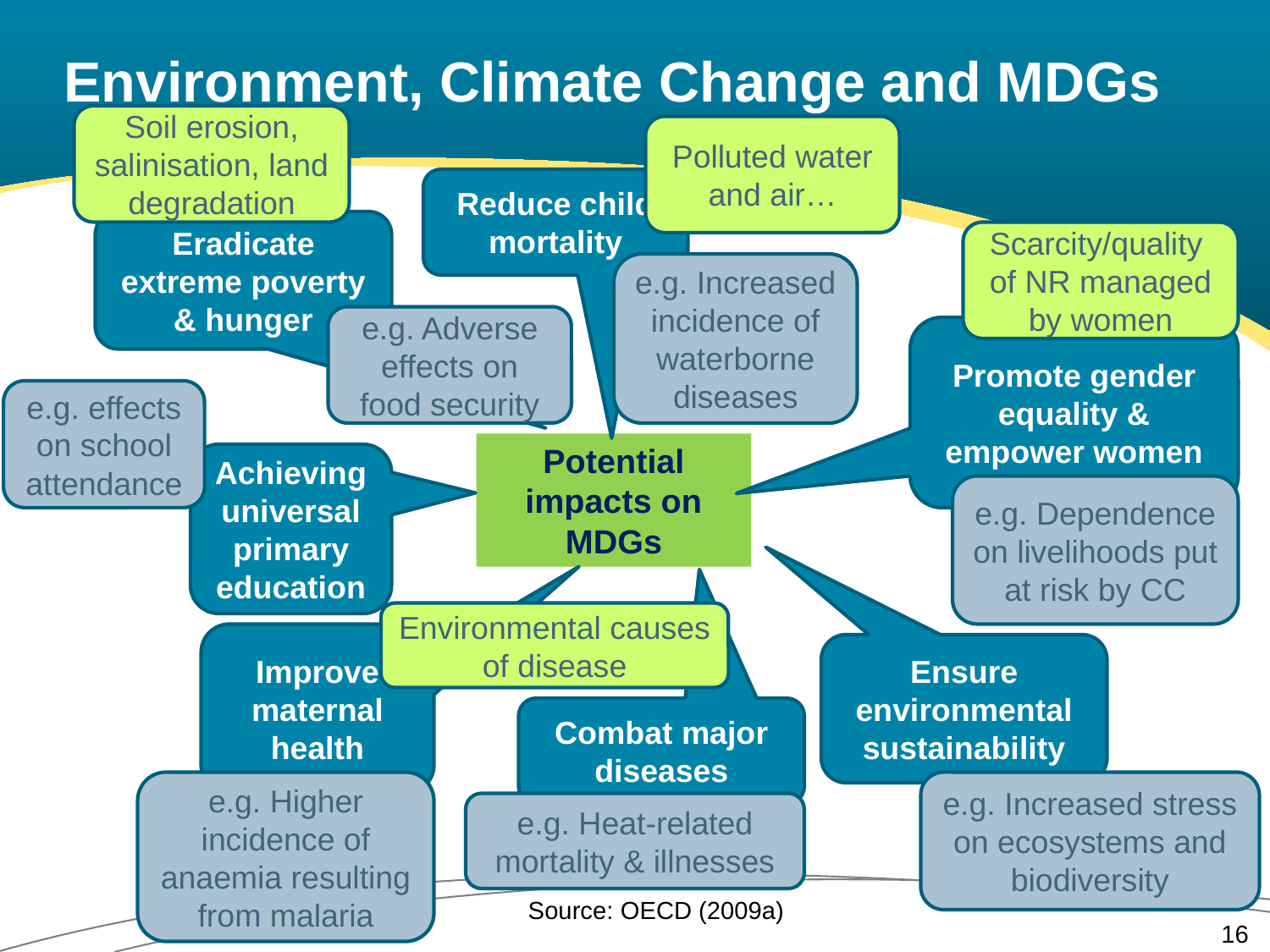

# Environment, Climate Change and MDGs
Soil erosion, salinisation, land degradation
Polluted water and air…
Reduce child mortality
Eradicate extreme poverty & hunger
Scarcity/quality  of NR managed by women
e.g. Increased incidence of waterborne diseases
e.g. Adverse effects on food security
Promote gender equality & empower women
e.g. effects on school attendance
Potential impacts on MDGs
Achieving universal primary education
e.g. Dependence on livelihoods put at risk by CC
Environmental causes of disease
Improve maternal health
Ensure environmental sustainability
Combat major diseases
e.g. Higher incidence of anaemia resulting from malaria
e.g. Increased stress on ecosystems and biodiversity
e.g. Heat-related mortality & illnesses
Source: OECD (2009a)
16